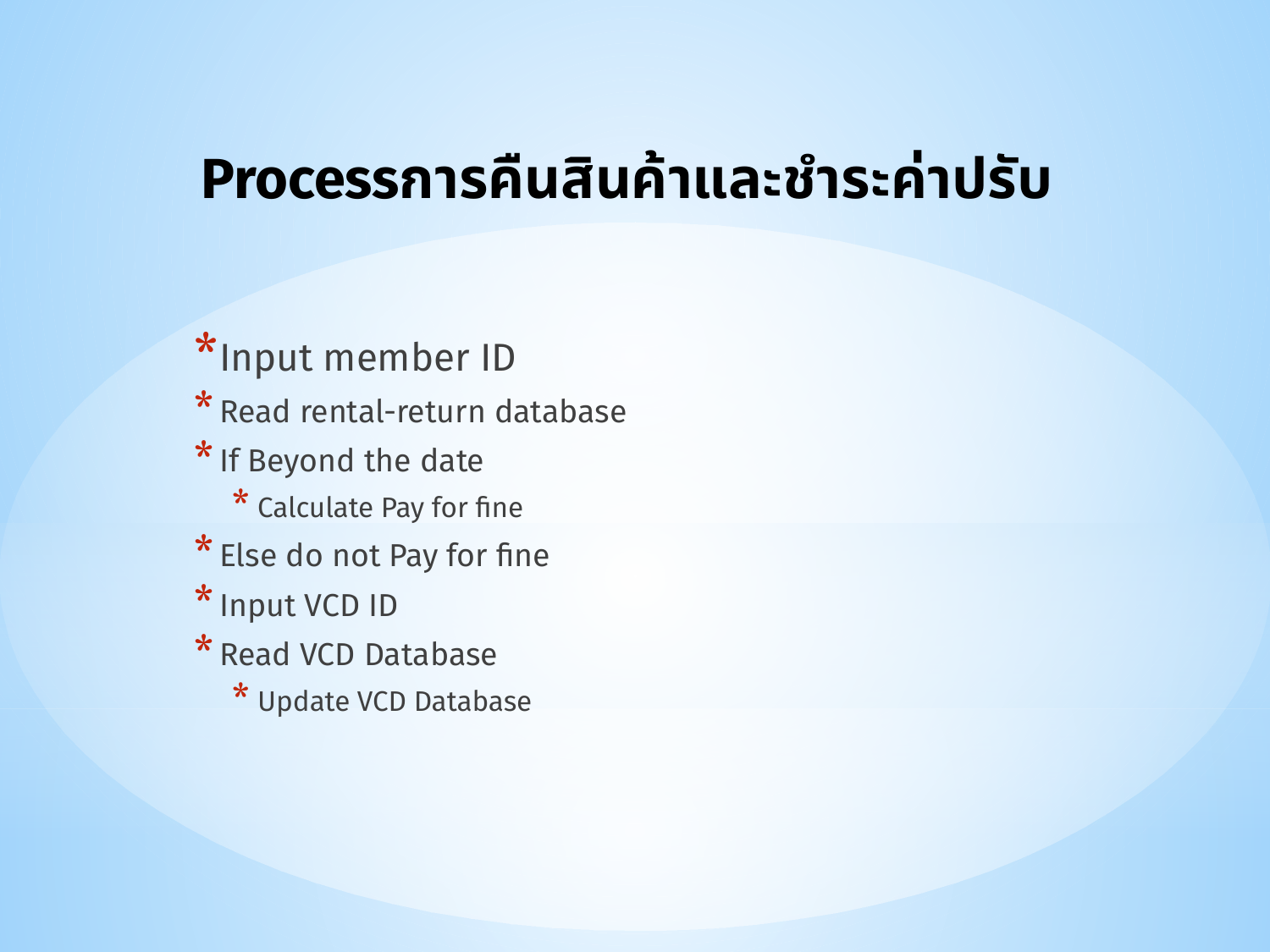

# Processการคืนสินค้าและชำระค่าปรับ
Input member ID
Read rental-return database
If Beyond the date
Calculate Pay for fine
Else do not Pay for fine
Input VCD ID
Read VCD Database
Update VCD Database